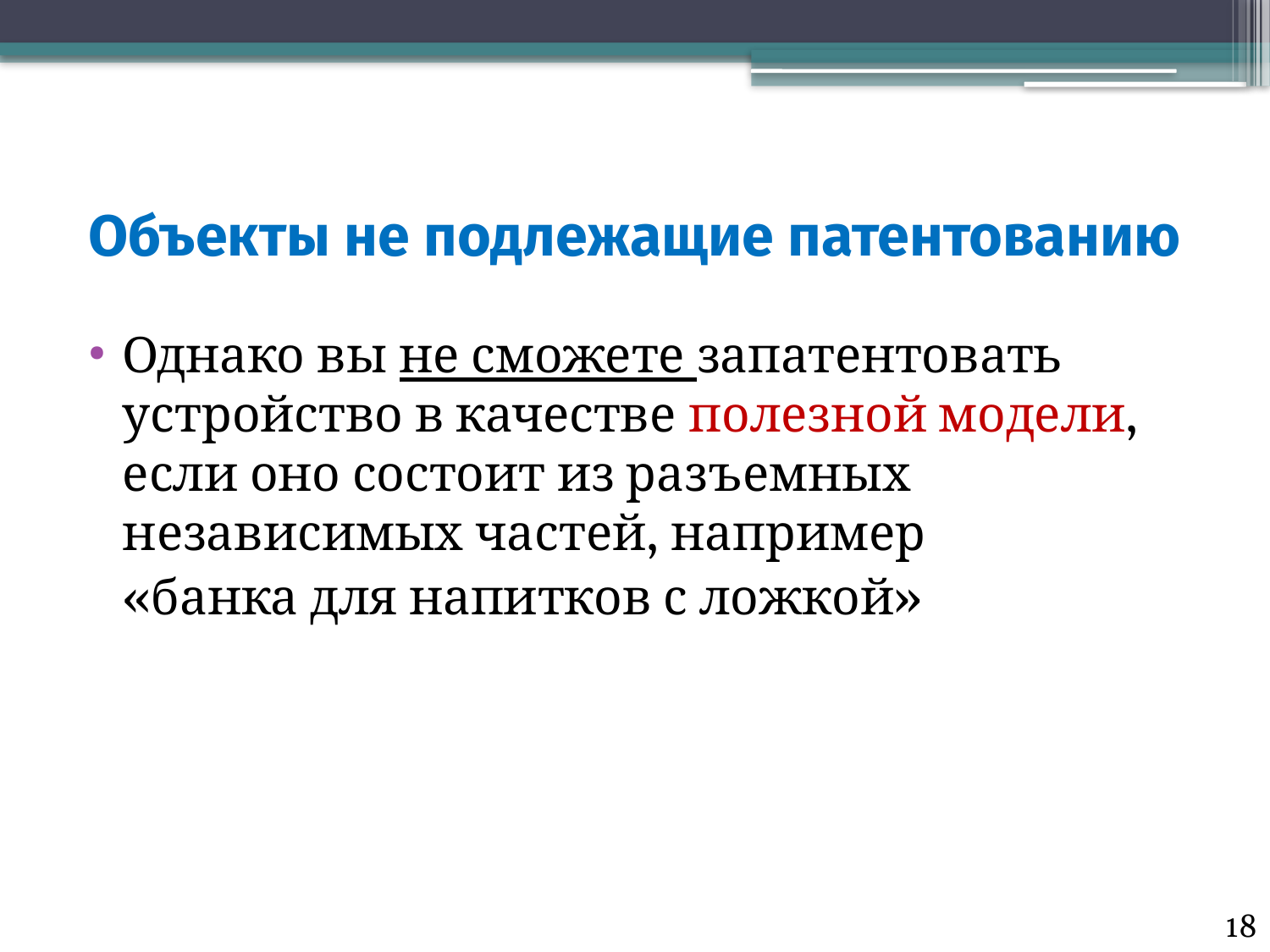

# Объекты не подлежащие патентованию
Однако вы не сможете запатентовать устройство в качестве полезной модели, если оно состоит из разъемных  независимых частей, например
   «банка для напитков с ложкой»
18